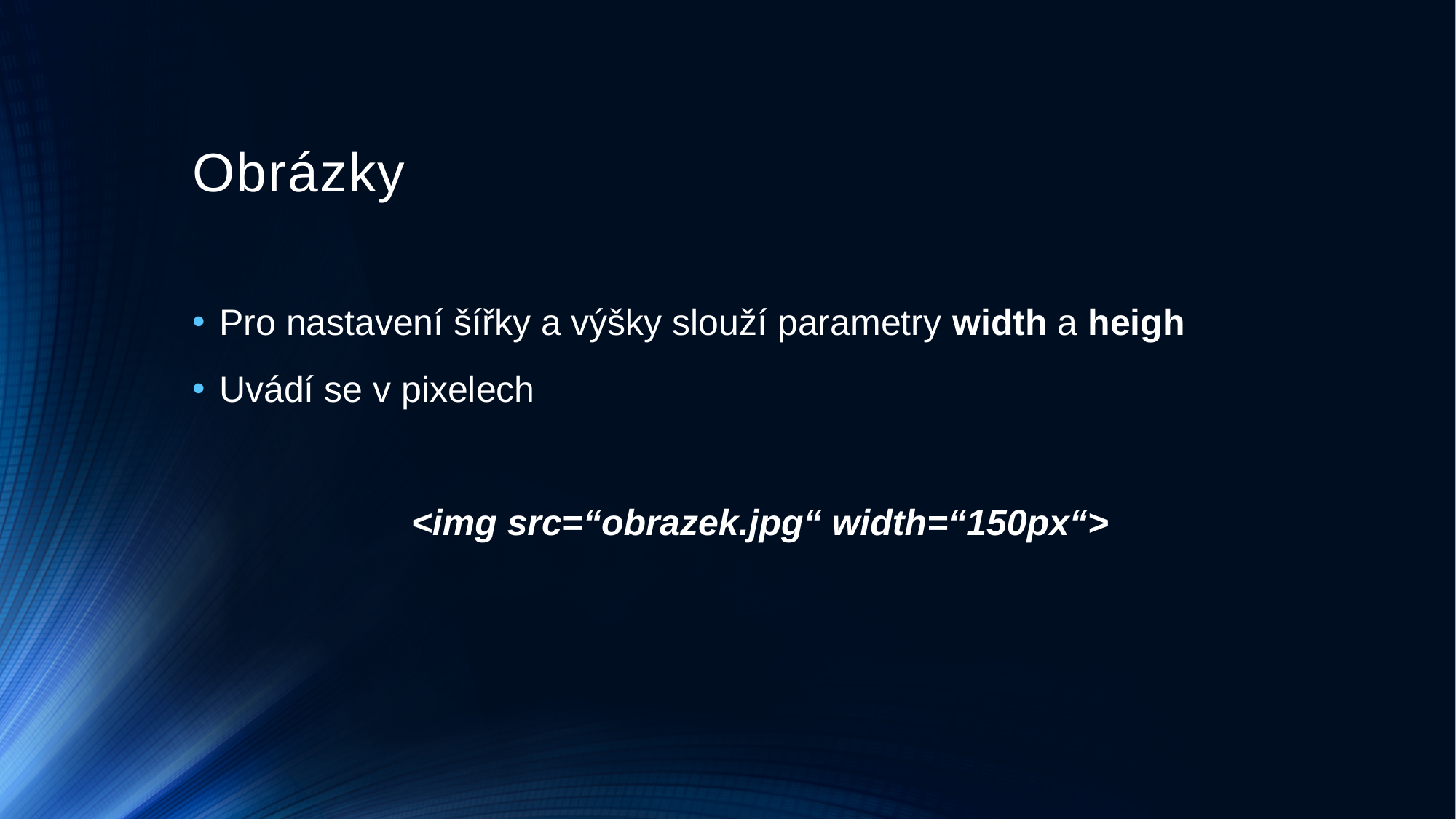

# Obrázky

Pro nastavení šířky a výšky slouží parametry width a heigh
Uvádí se v pixelech

		<img src=“obrazek.jpg“ width=“150px“>